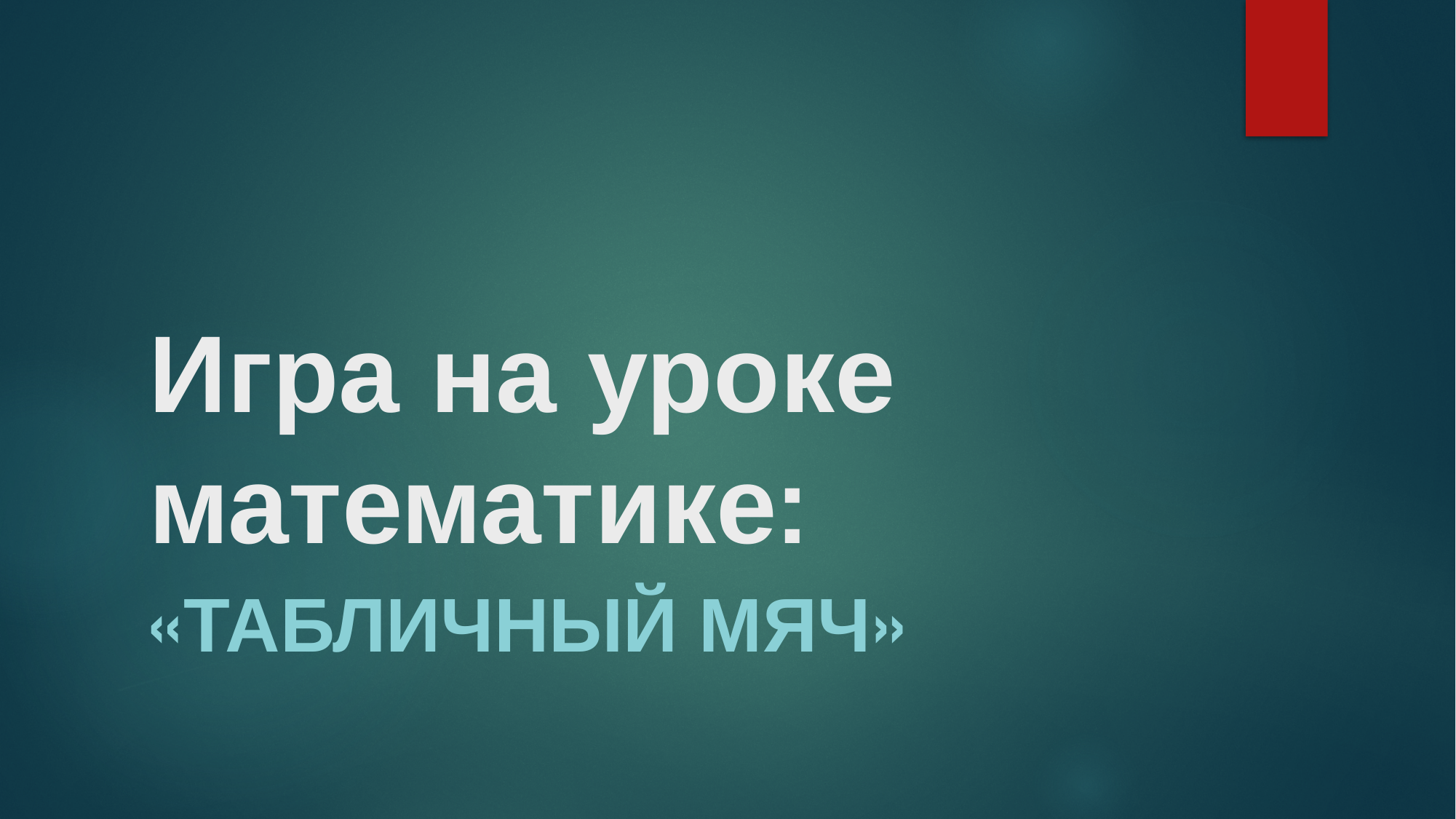

# Игра на уроке математике:
«Табличный мяч»